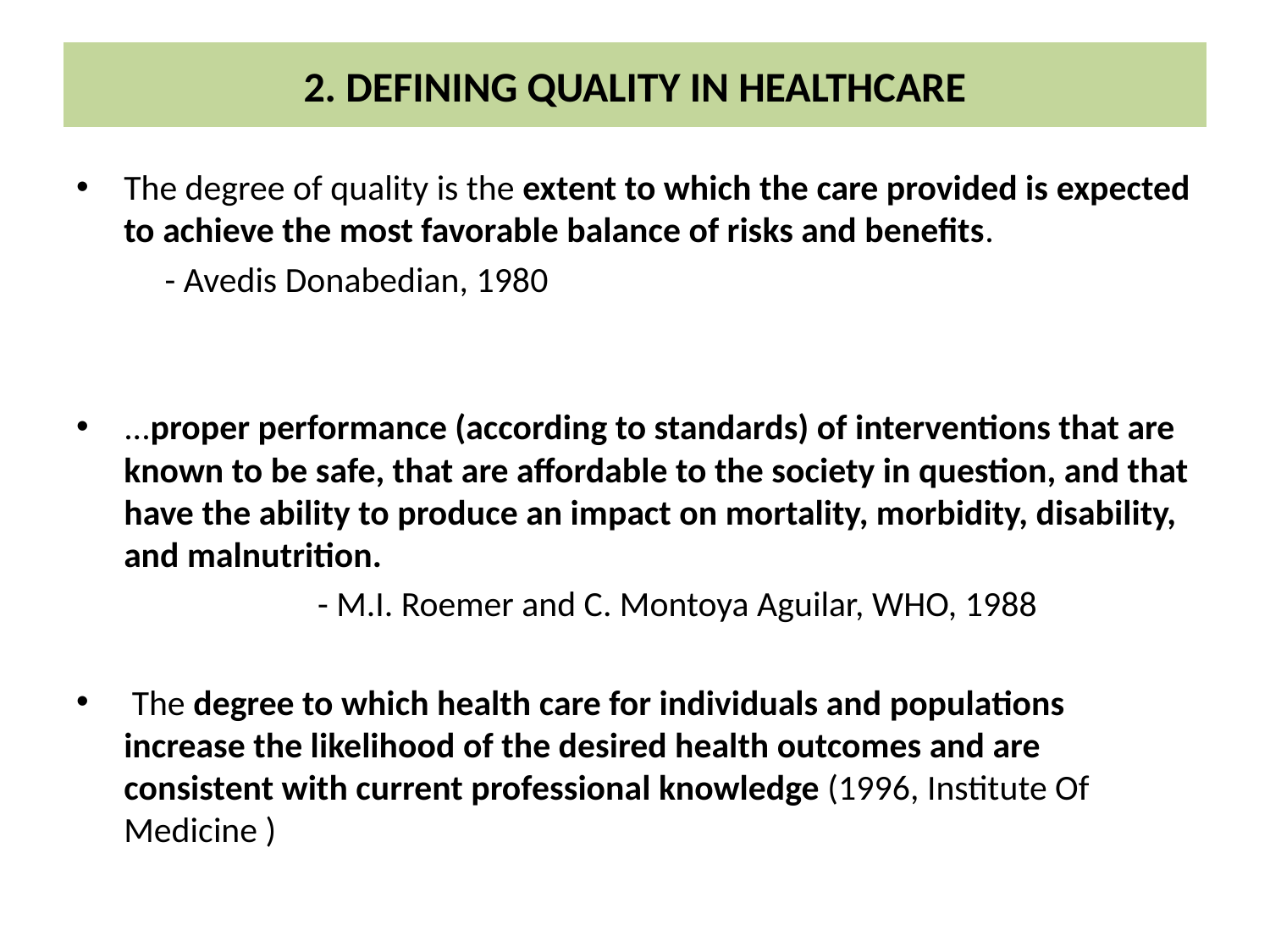

# 2. DEFINING QUALITY IN HEALTHCARE
The degree of quality is the extent to which the care provided is expected to achieve the most favorable balance of risks and benefits.
           - Avedis Donabedian, 1980

...proper performance (according to standards) of interventions that are known to be safe, that are affordable to the society in question, and that have the ability to produce an impact on mortality, morbidity, disability, and malnutrition.
                              - M.I. Roemer and C. Montoya Aguilar, WHO, 1988

 The degree to which health care for individuals and populations increase the likelihood of the desired health outcomes and are consistent with current professional knowledge (1996, Institute Of Medicine )